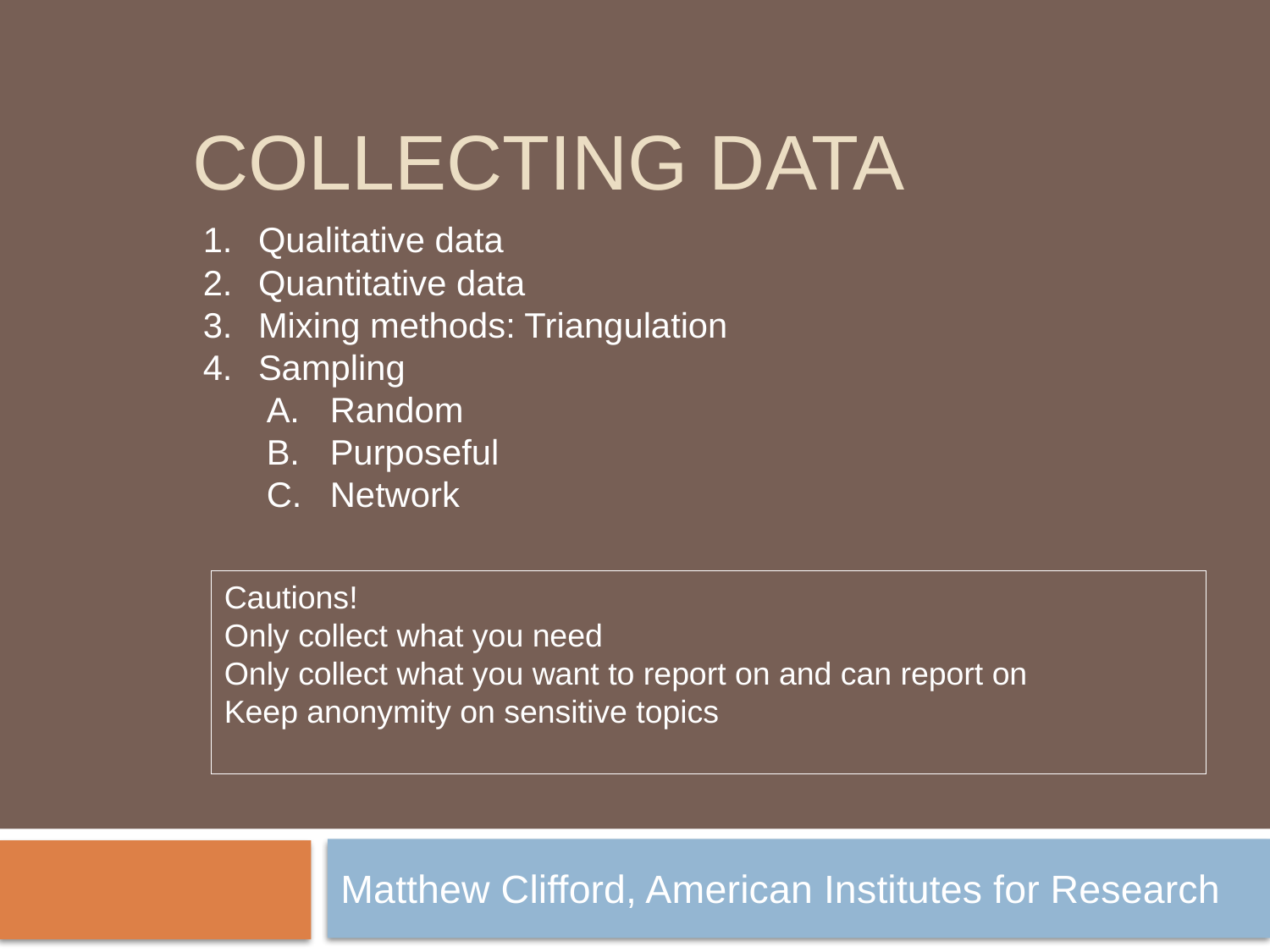

# Collecting Data
Qualitative data
Quantitative data
Mixing methods: Triangulation
Sampling
Random
Purposeful
Network

Cautions!
Only collect what you need
Only collect what you want to report on and can report on
Keep anonymity on sensitive topics

Matthew Clifford, American Institutes for Research